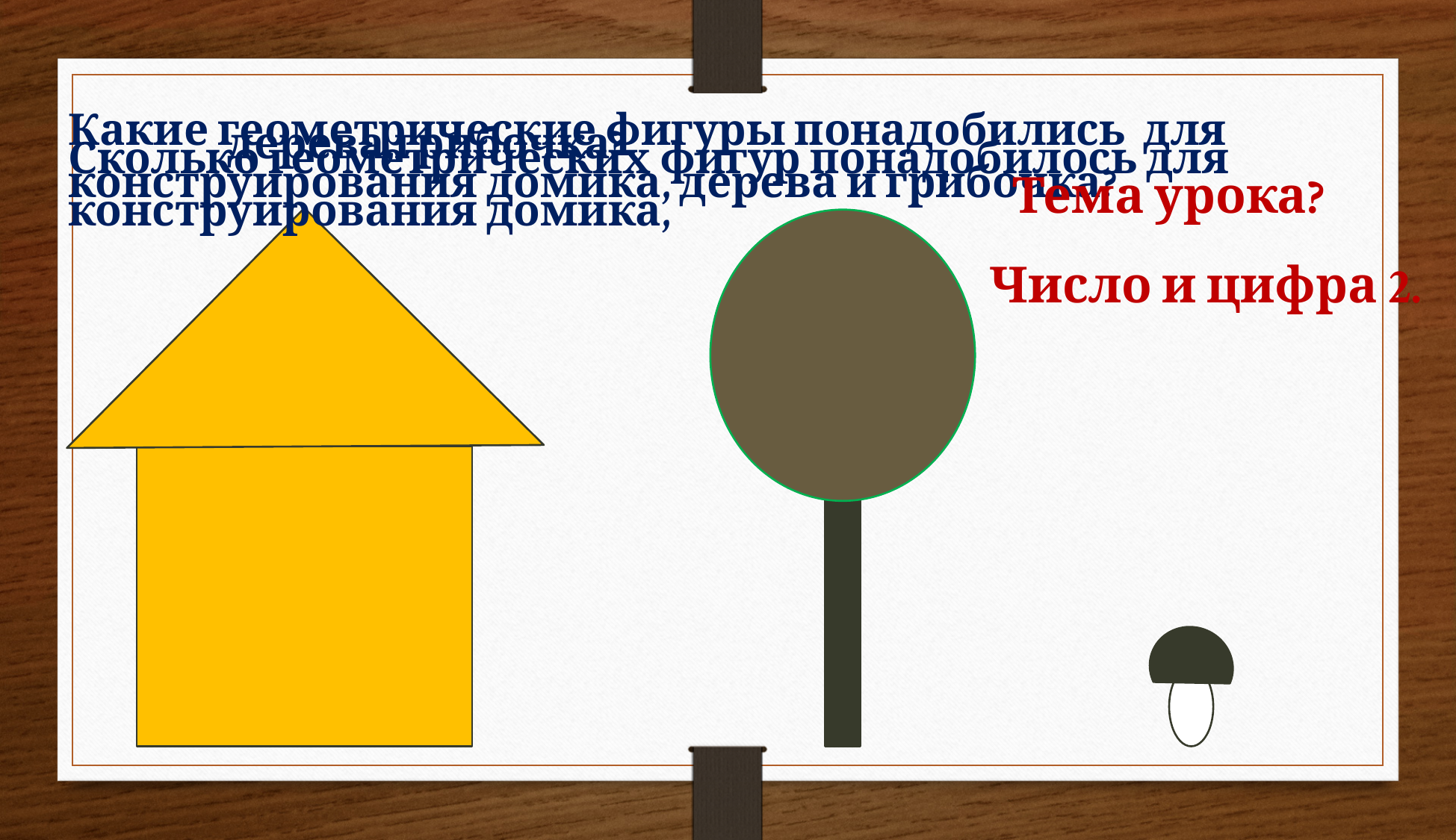

Какие геометрические фигуры понадобились  для конструирования домика, дерева и грибочка?
дерева,
грибочка?
Сколько геометрических фигур понадобилось для конструирования домика,
Тема урока?

Число и цифра 2.